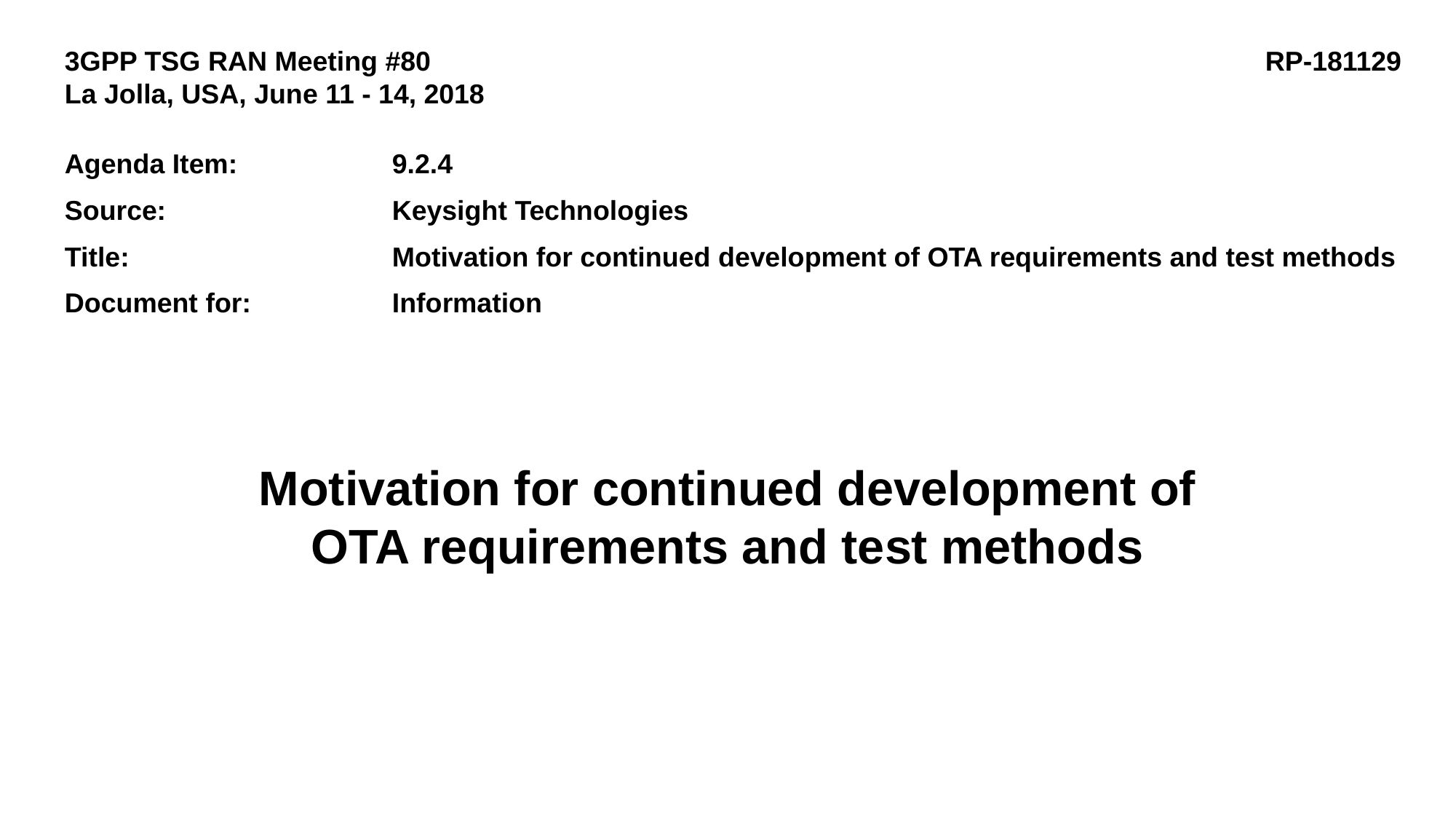

3GPP TSG RAN Meeting #80								RP-181129
La Jolla, USA, June 11 - 14, 2018
Agenda Item:		9.2.4
Source:			Keysight Technologies
Title:			Motivation for continued development of OTA requirements and test methods
Document for:		Information
Motivation for continued development of OTA requirements and test methods